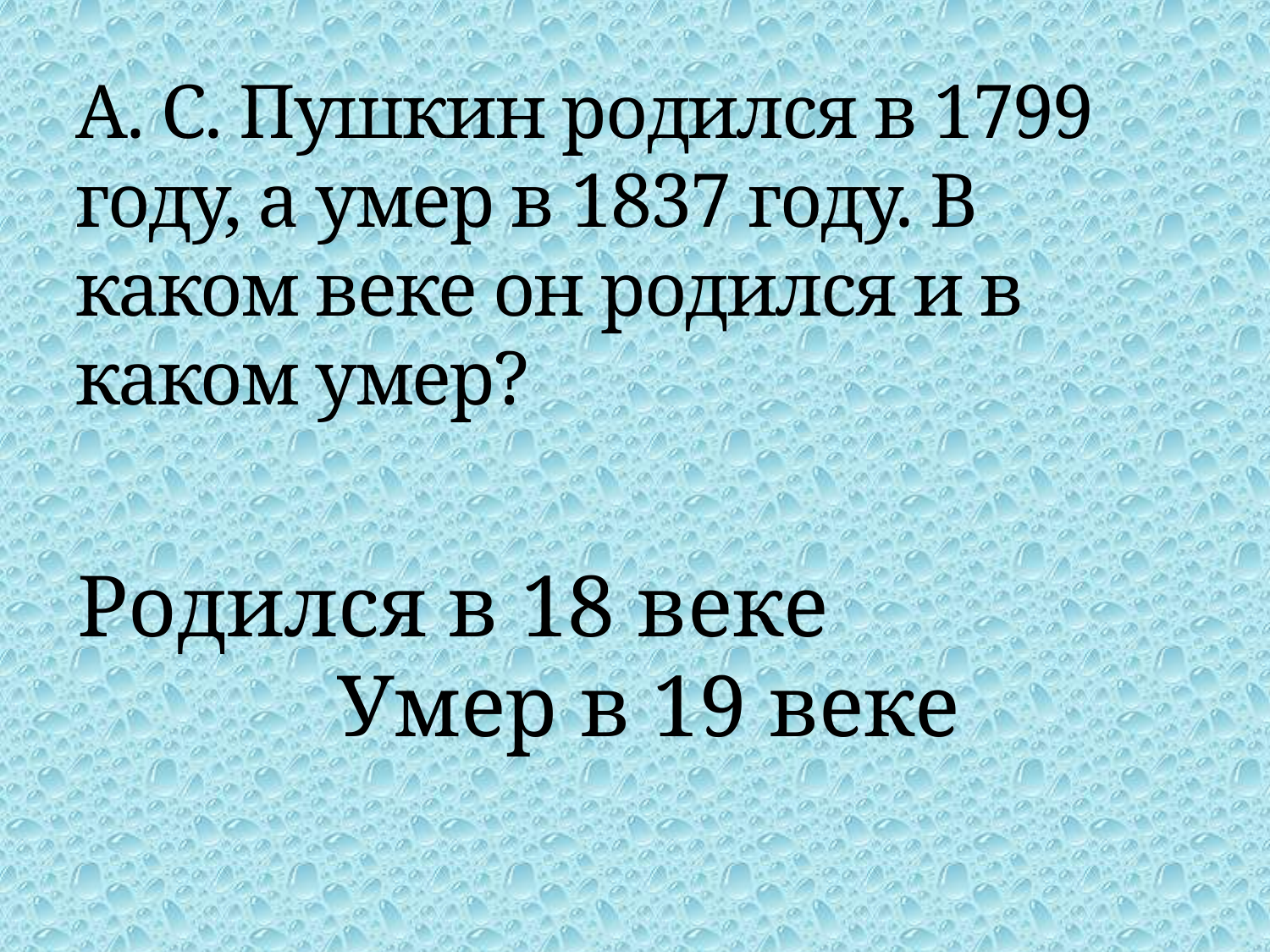

# А. С. Пушкин родился в 1799 году, а умер в 1837 году. В каком веке он родился и в каком умер?
Родился в 18 веке
Умер в 19 веке